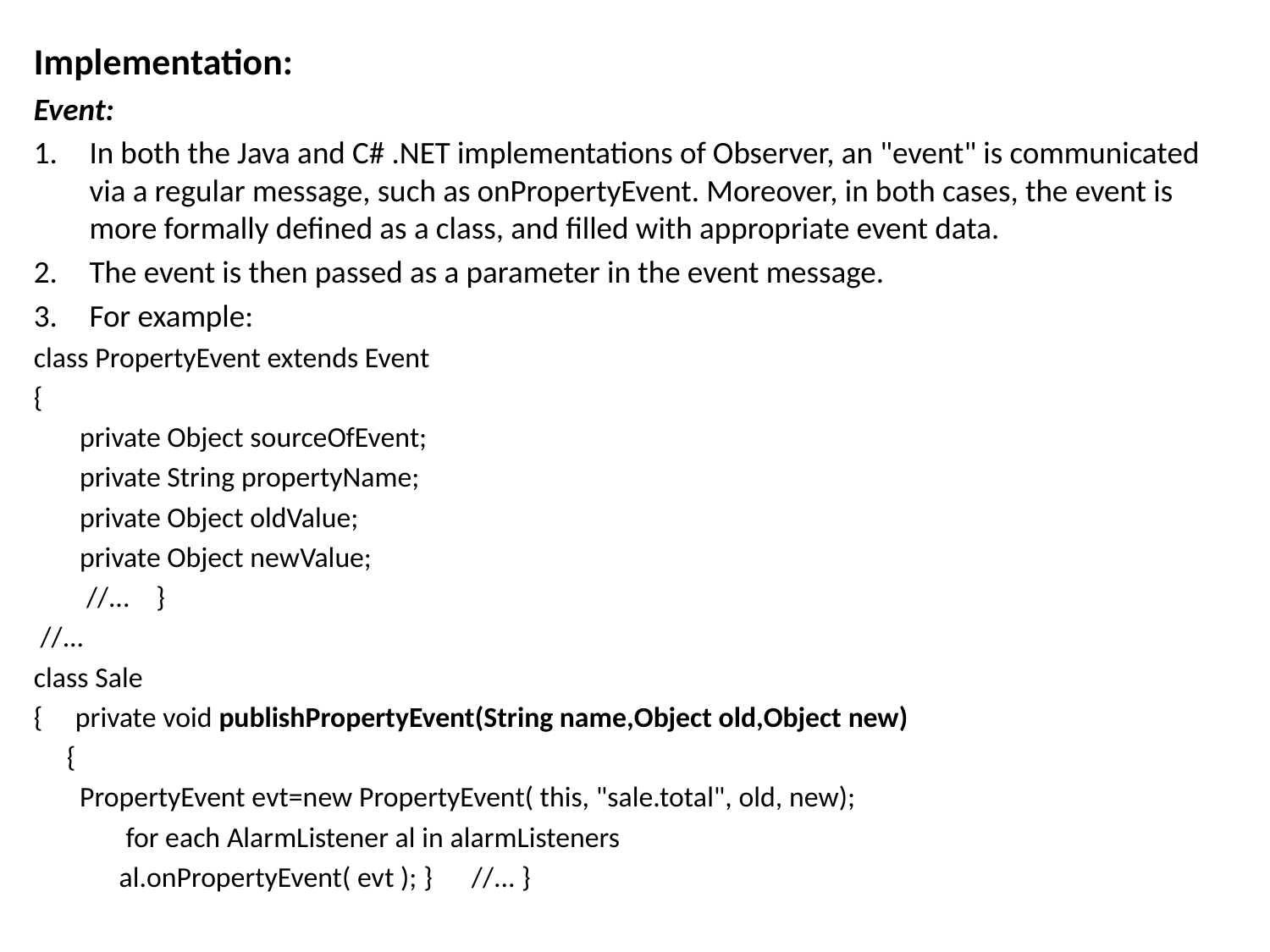

Implementation:
Event:
In both the Java and C# .NET implementations of Observer, an "event" is communicated via a regular message, such as onPropertyEvent. Moreover, in both cases, the event is more formally defined as a class, and filled with appropriate event data.
The event is then passed as a parameter in the event message.
For example:
class PropertyEvent extends Event
{
       private Object sourceOfEvent;
       private String propertyName;
       private Object oldValue;
       private Object newValue;
        //...    }
 //...
class Sale
{     private void publishPropertyEvent(String name,Object old,Object new)
     {
       PropertyEvent evt=new PropertyEvent( this, "sale.total", old, new);
              for each AlarmListener al in alarmListeners
             al.onPropertyEvent( evt ); }      //... }